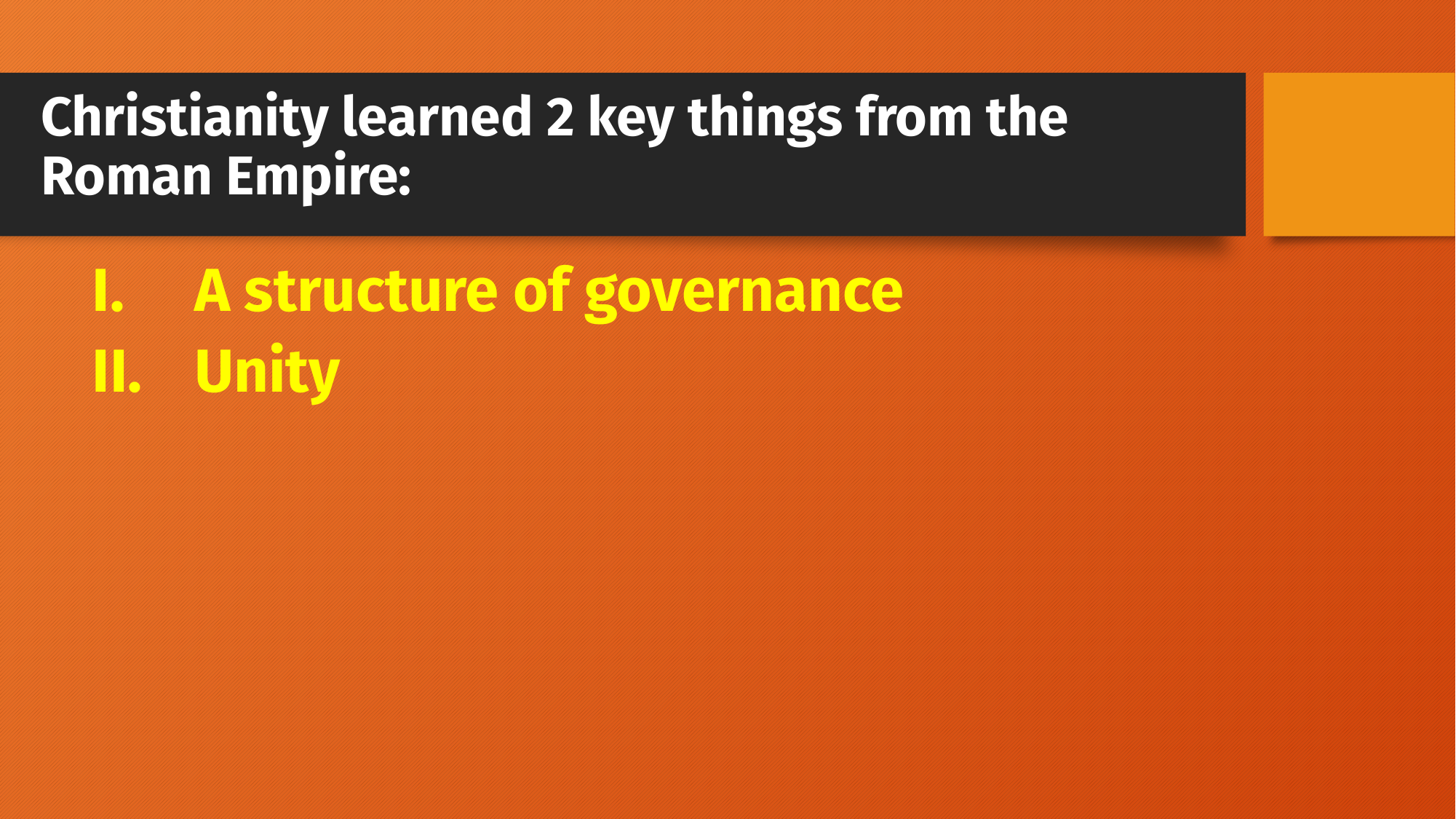

# Christianity learned 2 key things from the Roman Empire:
A structure of governance
Unity